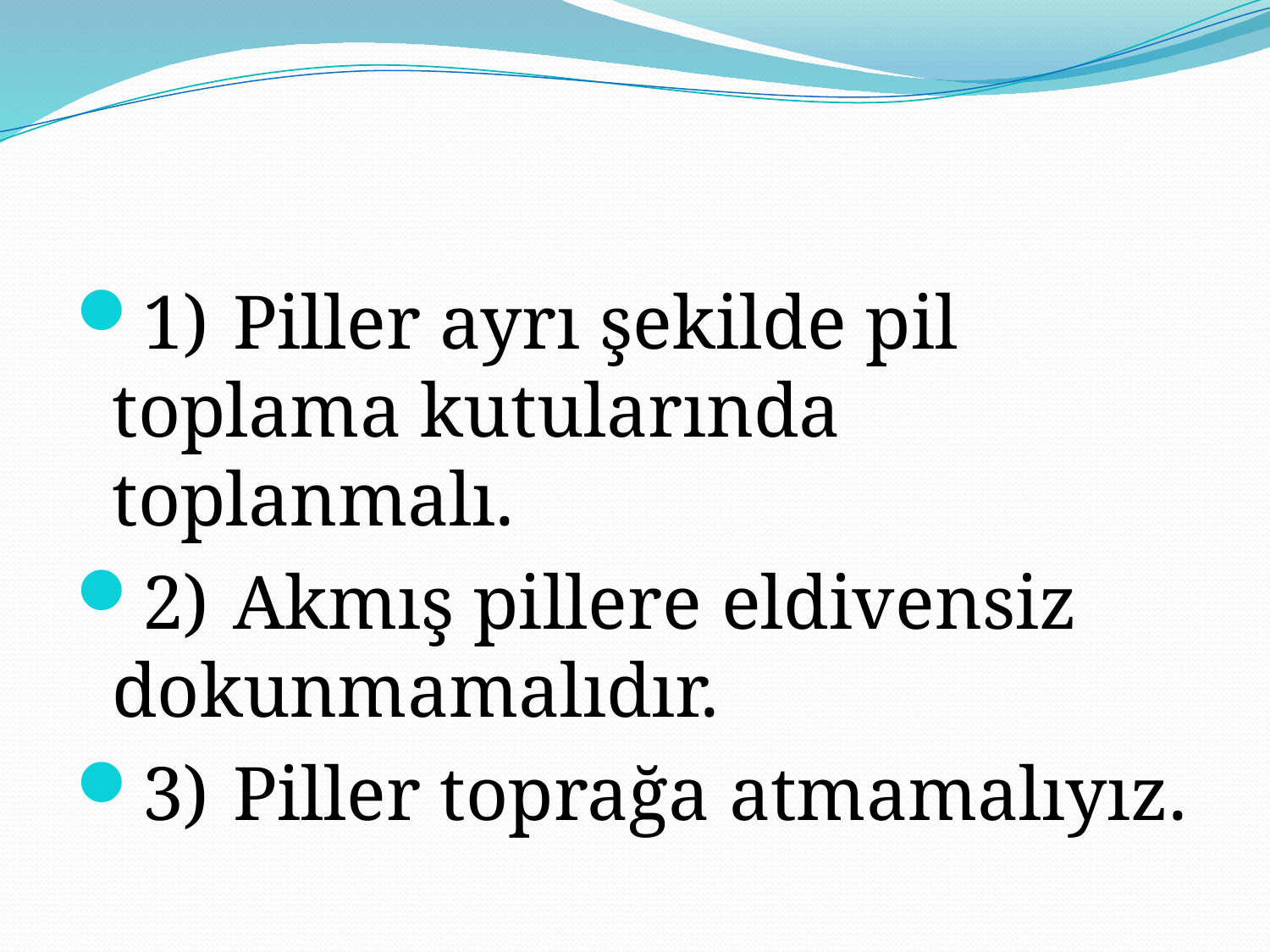

#
1)	Piller ayrı şekilde pil toplama kutularında toplanmalı.
2)	Akmış pillere eldivensiz dokunmamalıdır.
3)	Piller toprağa atmamalıyız.